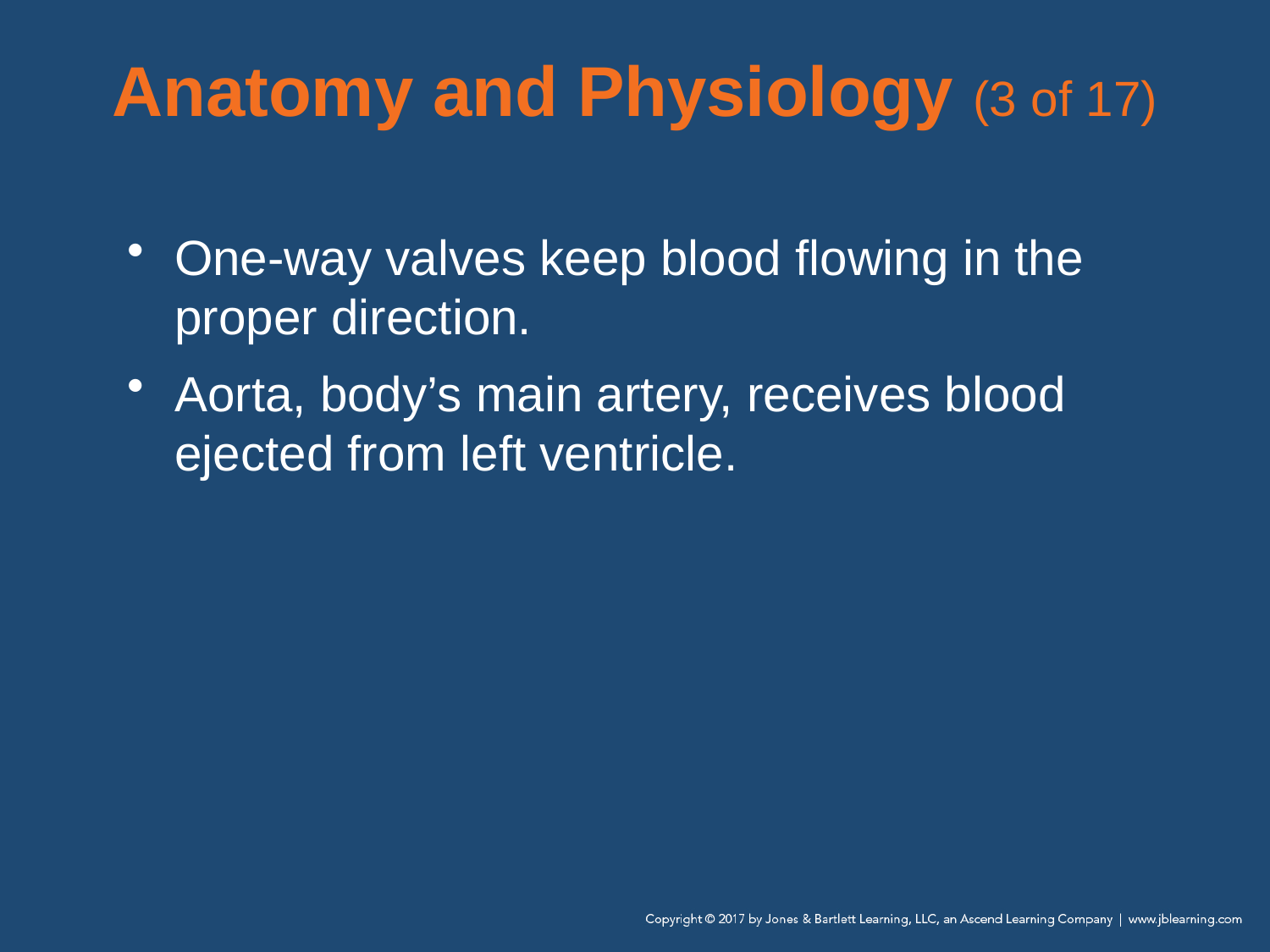

# Anatomy and Physiology (3 of 17)
One-way valves keep blood flowing in the proper direction.
Aorta, body’s main artery, receives blood ejected from left ventricle.